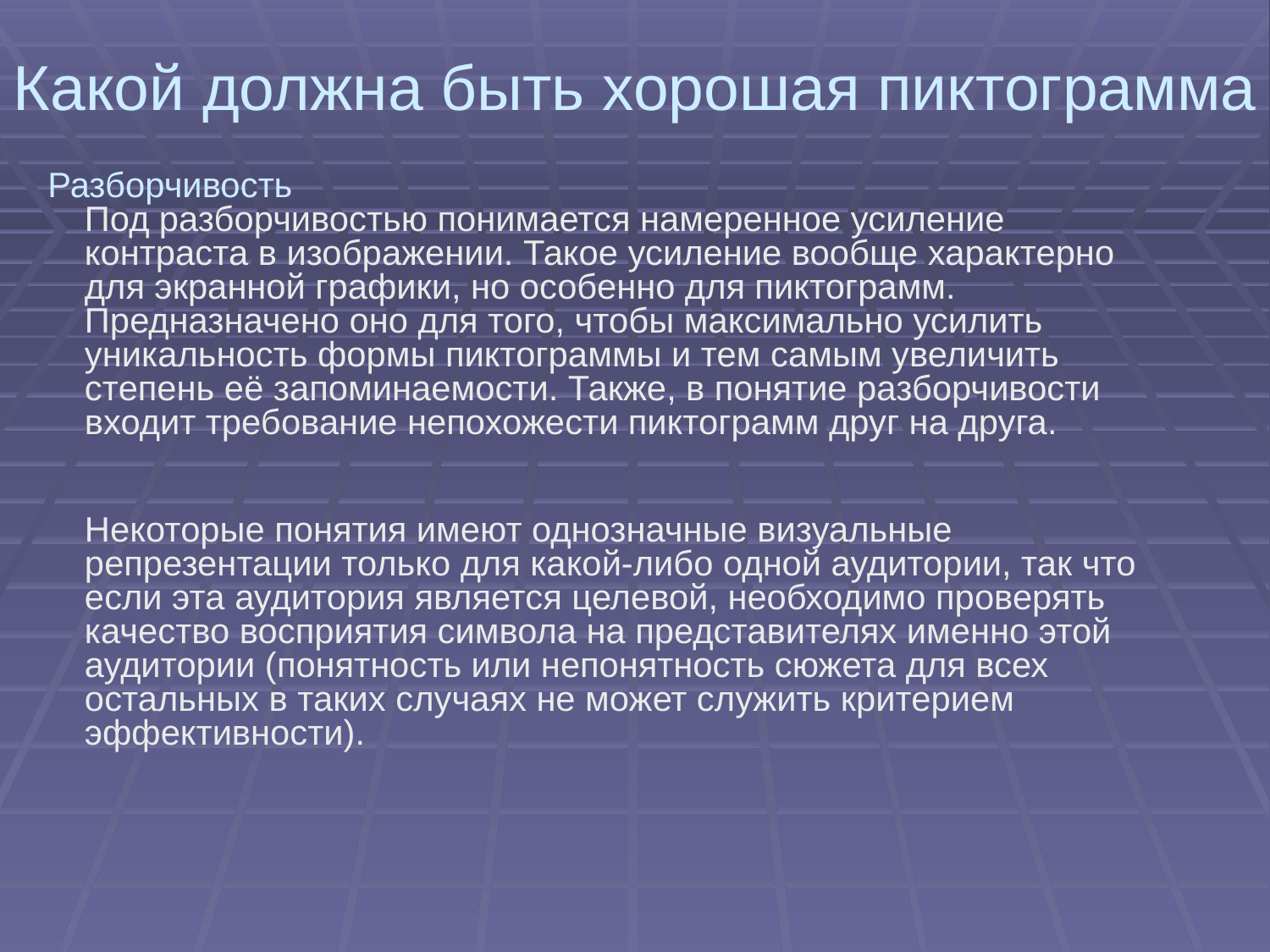

# Какой должна быть хорошая пиктограмма

Разборчивость
Под разборчивостью понимается намеренное усиление контраста в изображении. Такое усиление вообще характерно для экранной графики, но особенно для пиктограмм. Предназначено оно для того, чтобы максимально усилить уникальность формы пиктограммы и тем самым увеличить степень её запоминаемости. Также, в понятие разборчивости входит требование непохожести пиктограмм друг на друга.

Некоторые понятия имеют однозначные визуальные репрезентации только для какой-либо одной аудитории, так что если эта аудитория является целевой, необходимо проверять качество восприятия символа на представителях именно этой аудитории (понятность или непонятность сюжета для всех остальных в таких случаях не может служить критерием эффективности).